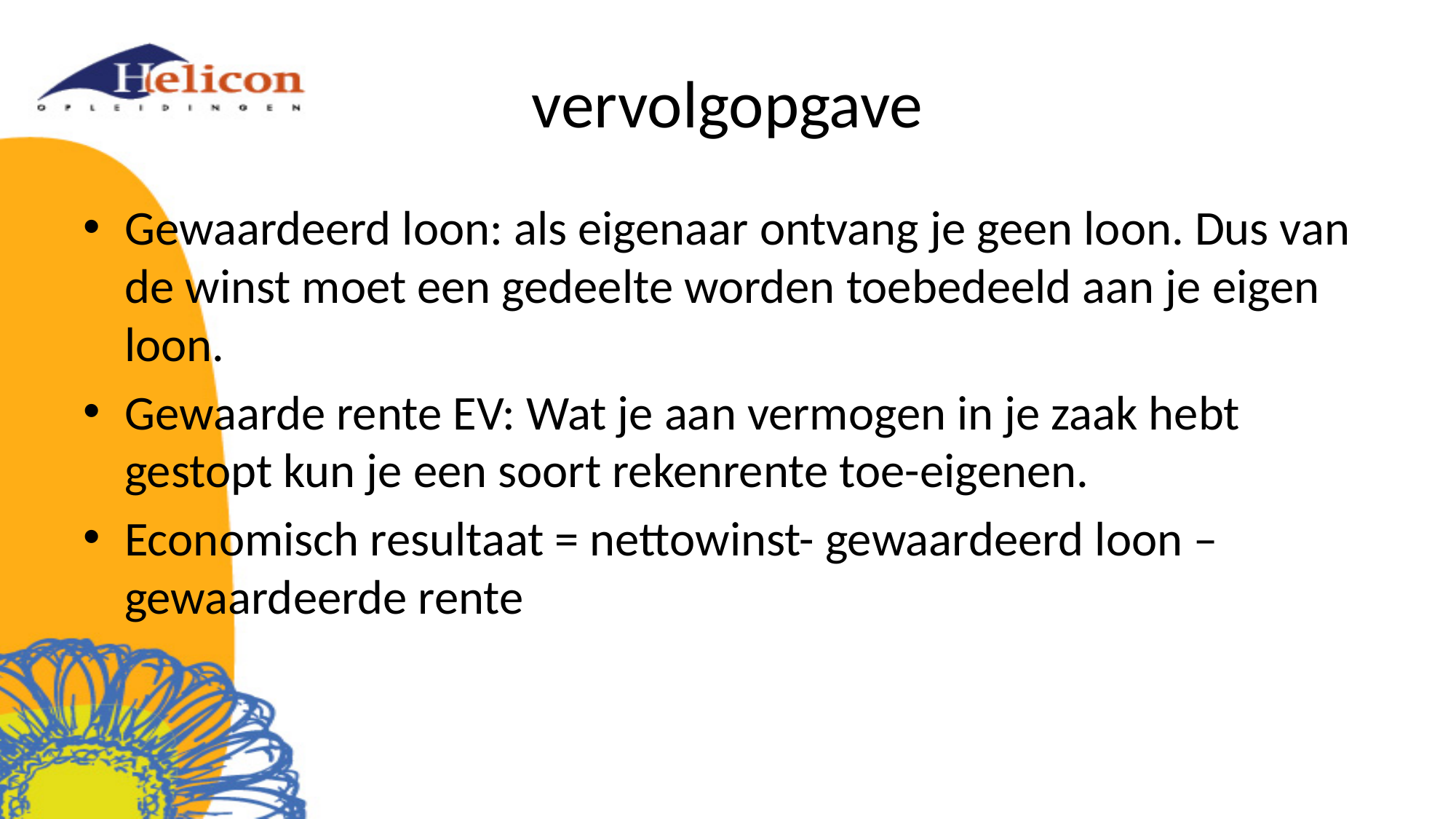

# vervolgopgave
Gewaardeerd loon: als eigenaar ontvang je geen loon. Dus van de winst moet een gedeelte worden toebedeeld aan je eigen loon.
Gewaarde rente EV: Wat je aan vermogen in je zaak hebt gestopt kun je een soort rekenrente toe-eigenen.
Economisch resultaat = nettowinst- gewaardeerd loon – gewaardeerde rente